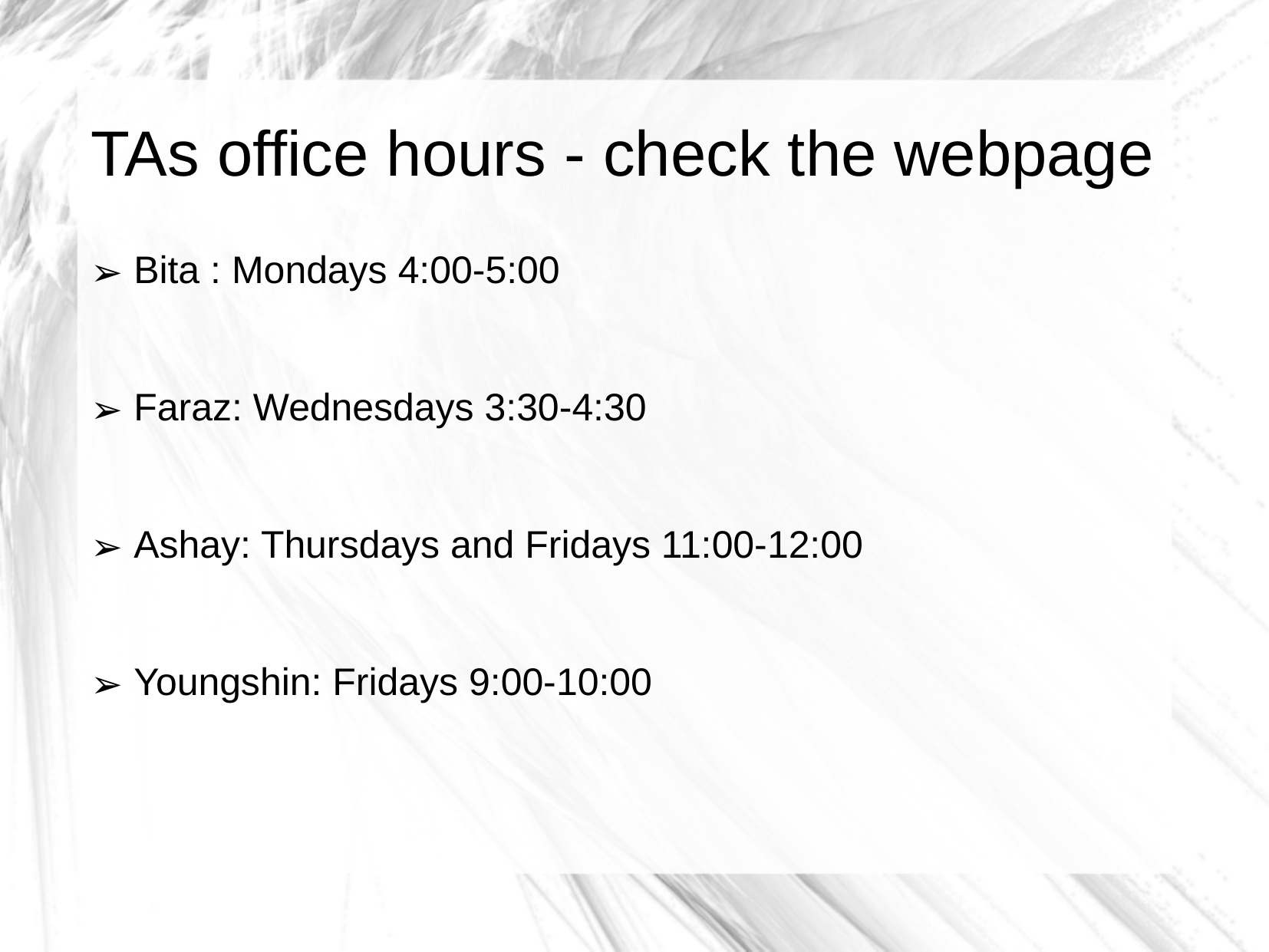

TAs office hours - check the webpage
Bita : Mondays 4:00-5:00

Faraz: Wednesdays 3:30-4:30

Ashay: Thursdays and Fridays 11:00-12:00

Youngshin: Fridays 9:00-10:00